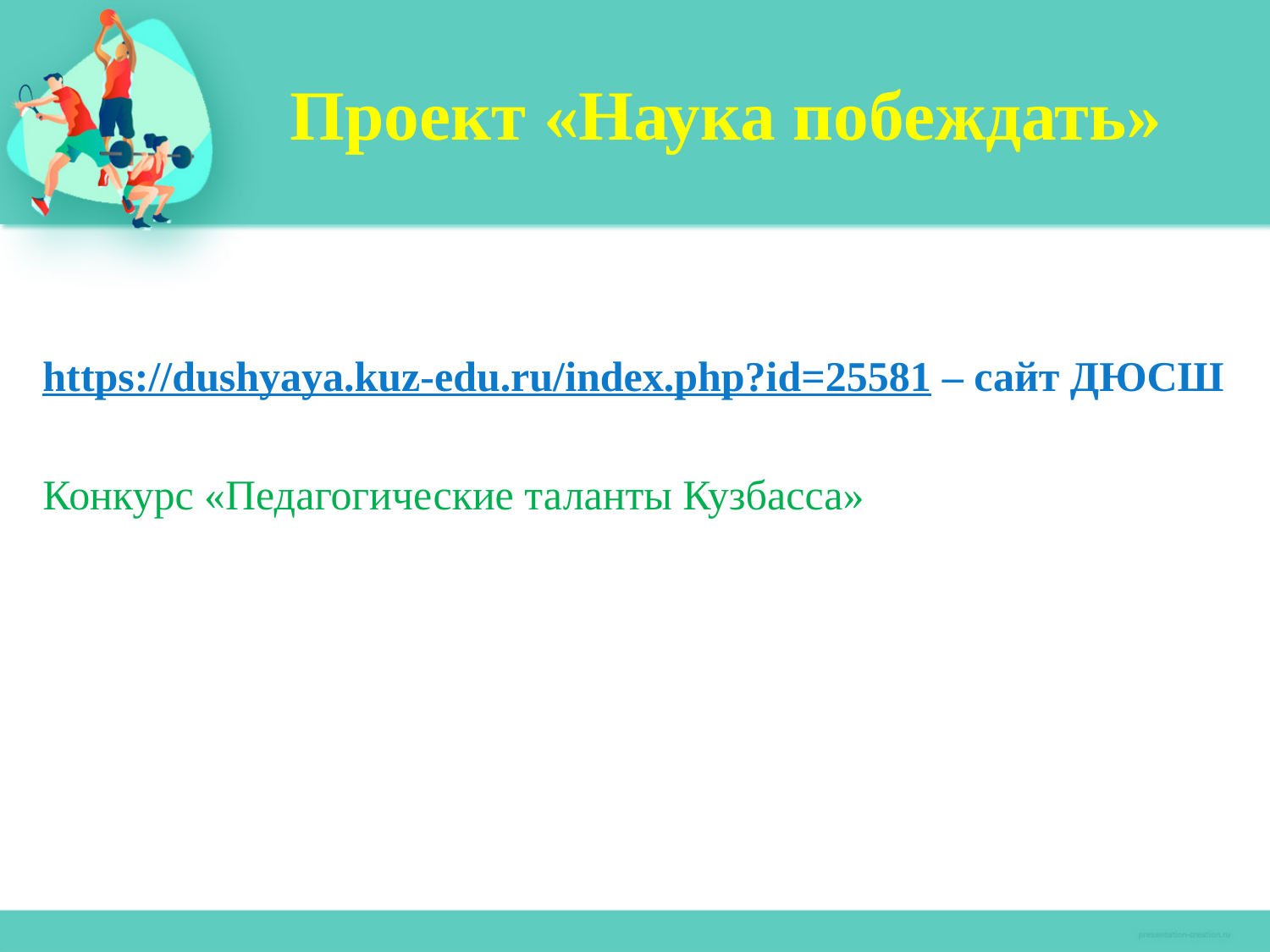

# Проект «Наука побеждать»

https://dushyaya.kuz-edu.ru/index.php?id=25581 – сайт ДЮСШ

Конкурс «Педагогические таланты Кузбасса»